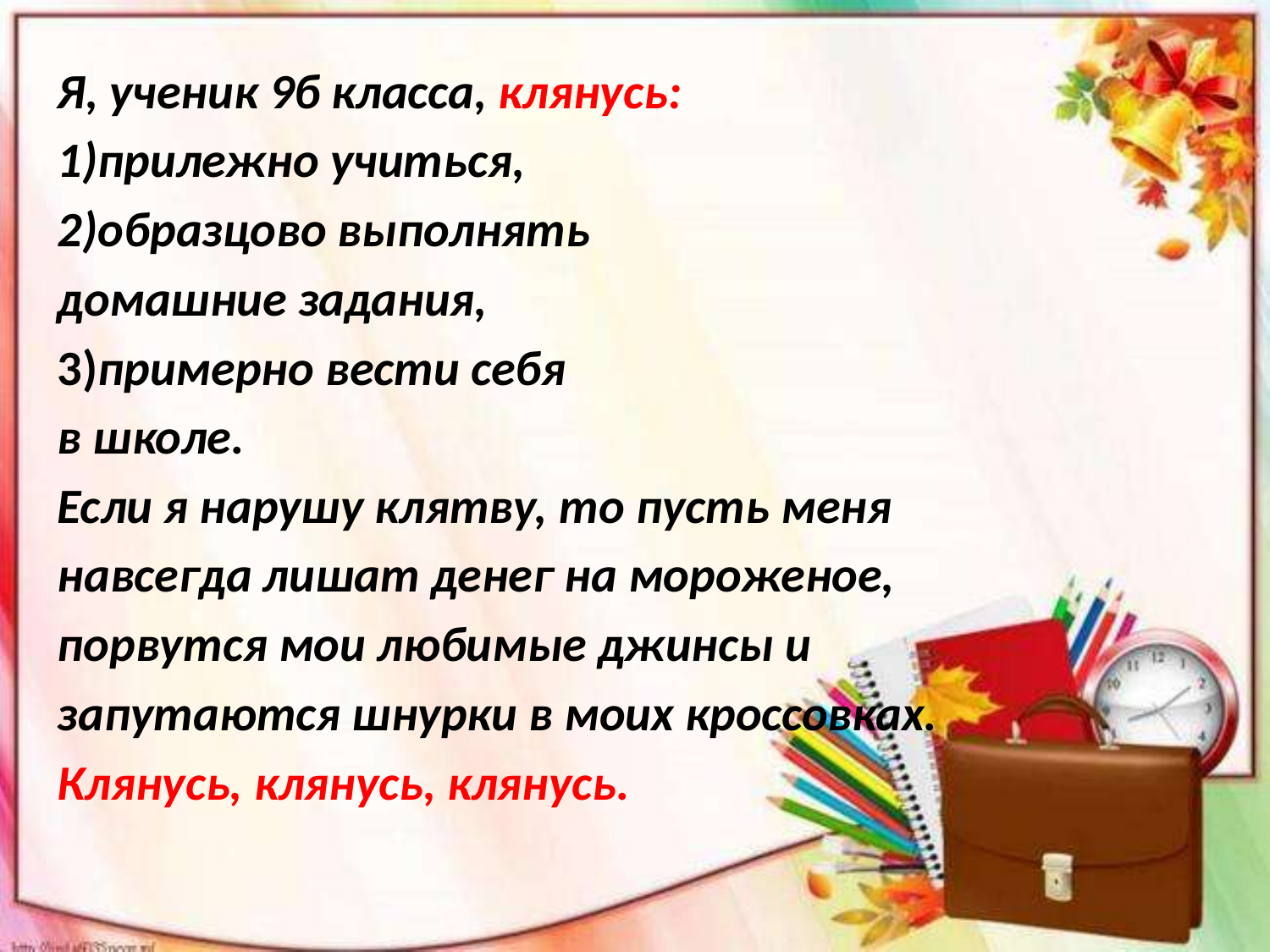

Я, ученик 9б класса, клянусь:
1)прилежно учиться,
2)образцово выполнять
домашние задания,
3)примерно вести себя
в школе.
Если я нарушу клятву, то пусть меня
навсегда лишат денег на мороженое,
порвутся мои любимые джинсы и
запутаются шнурки в моих кроссовках.
Клянусь, клянусь, клянусь.